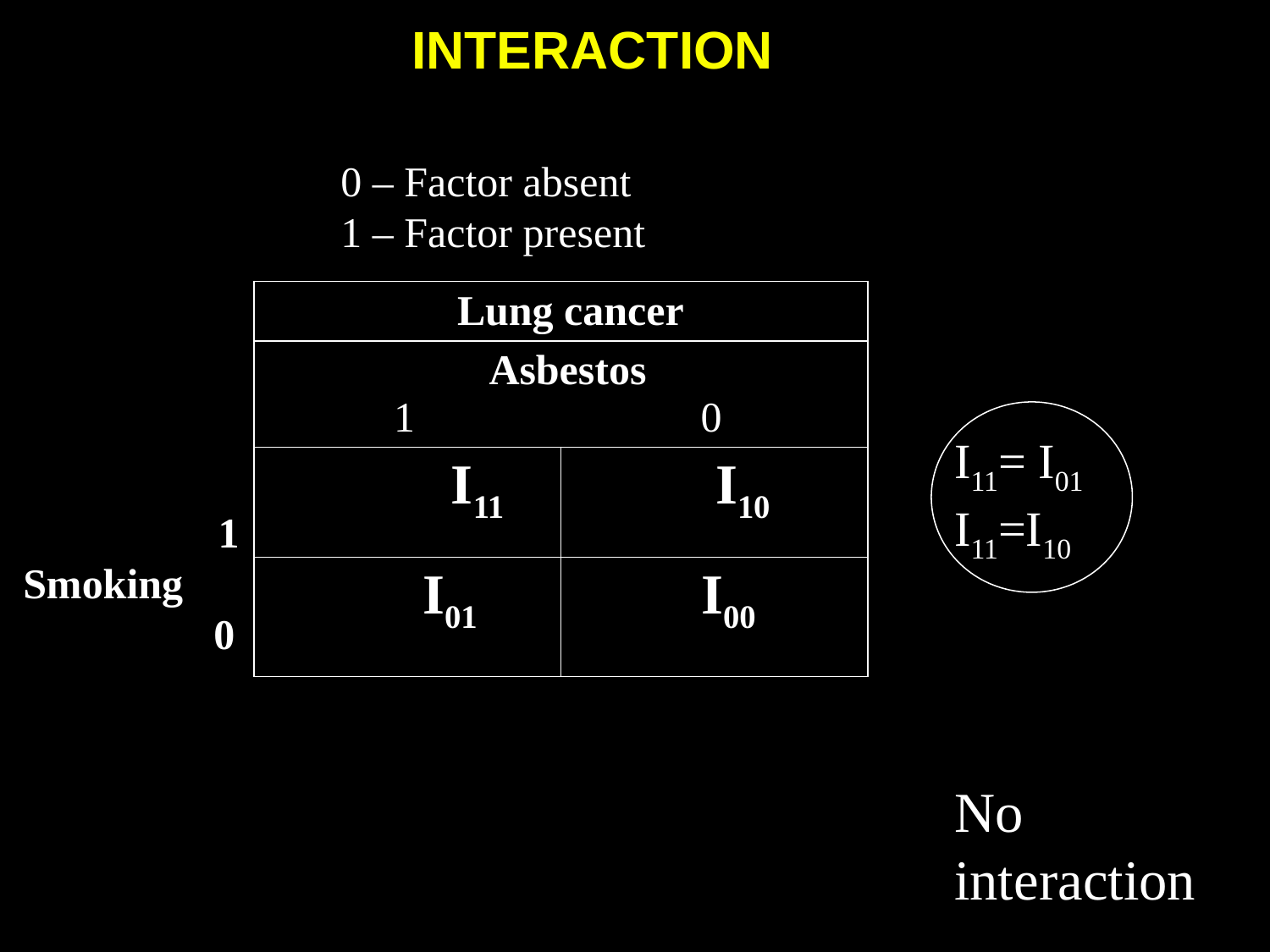

# INTERACTION
0 – Factor absent
1 – Factor present

| Lung cancer |  |
| --- | --- |
| Asbestos 1 0 |  |
| I11 | I10 |
| I01 | I00 |

I11= I01
I11=I10

No interaction
                     1
Smoking
                  0